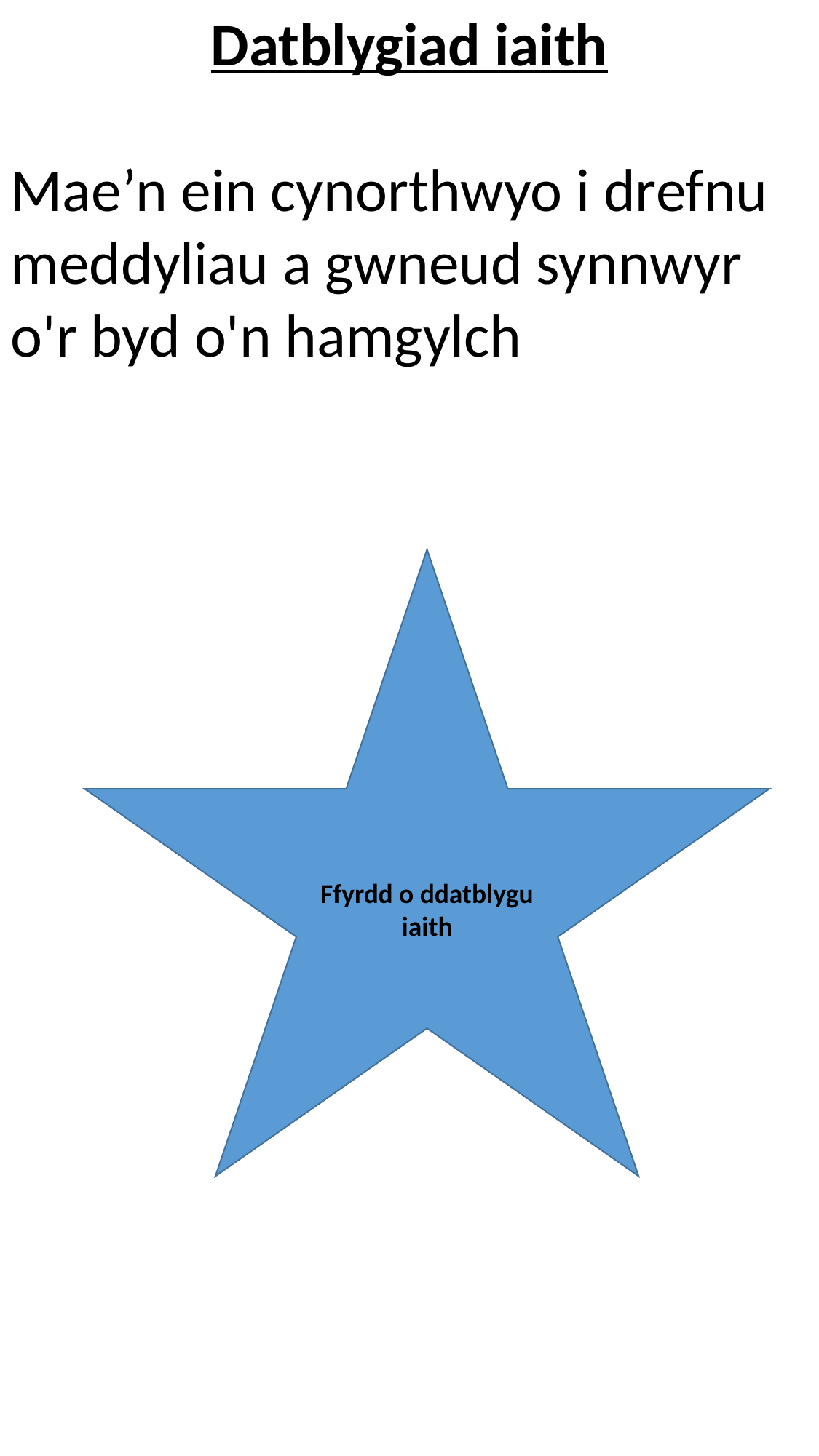

Datblygiad iaith

Mae’n ein cynorthwyo i drefnu meddyliau a gwneud synnwyr o'r byd o'n hamgylch
Ffyrdd o ddatblygu iaith